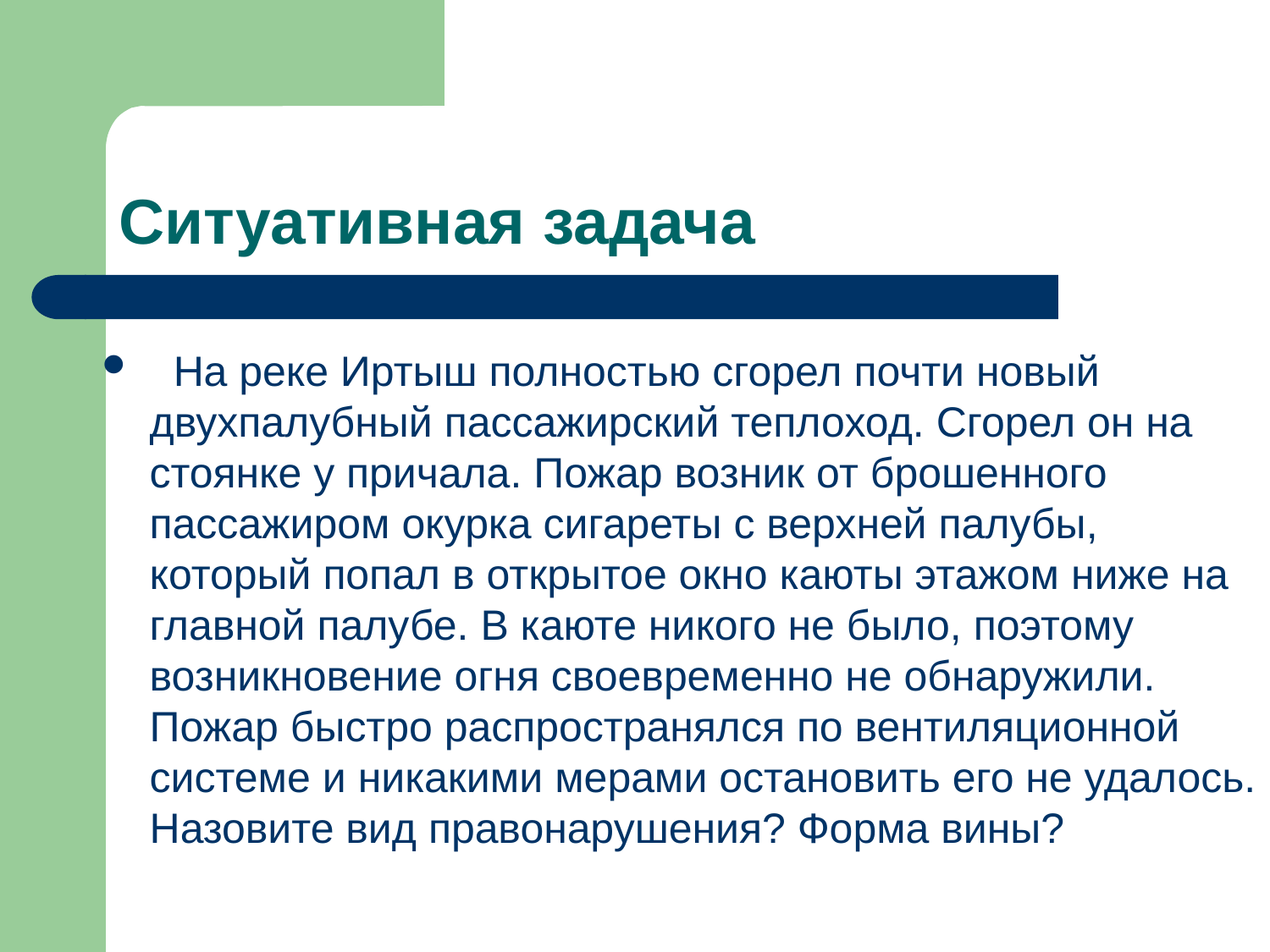

# Ситуативная задача
  На реке Иртыш полностью сгорел почти новый двухпалубный пассажирский теплоход. Сгорел он на стоянке у причала. Пожар возник от брошенного пассажиром окурка сигареты с верхней палубы, который попал в открытое окно каюты этажом ниже на главной палубе. В каюте никого не было, поэтому возникновение огня своевременно не обнаружили. Пожар быстро распространялся по вентиляционной системе и никакими мерами остановить его не удалось. Назовите вид правонарушения? Форма вины?